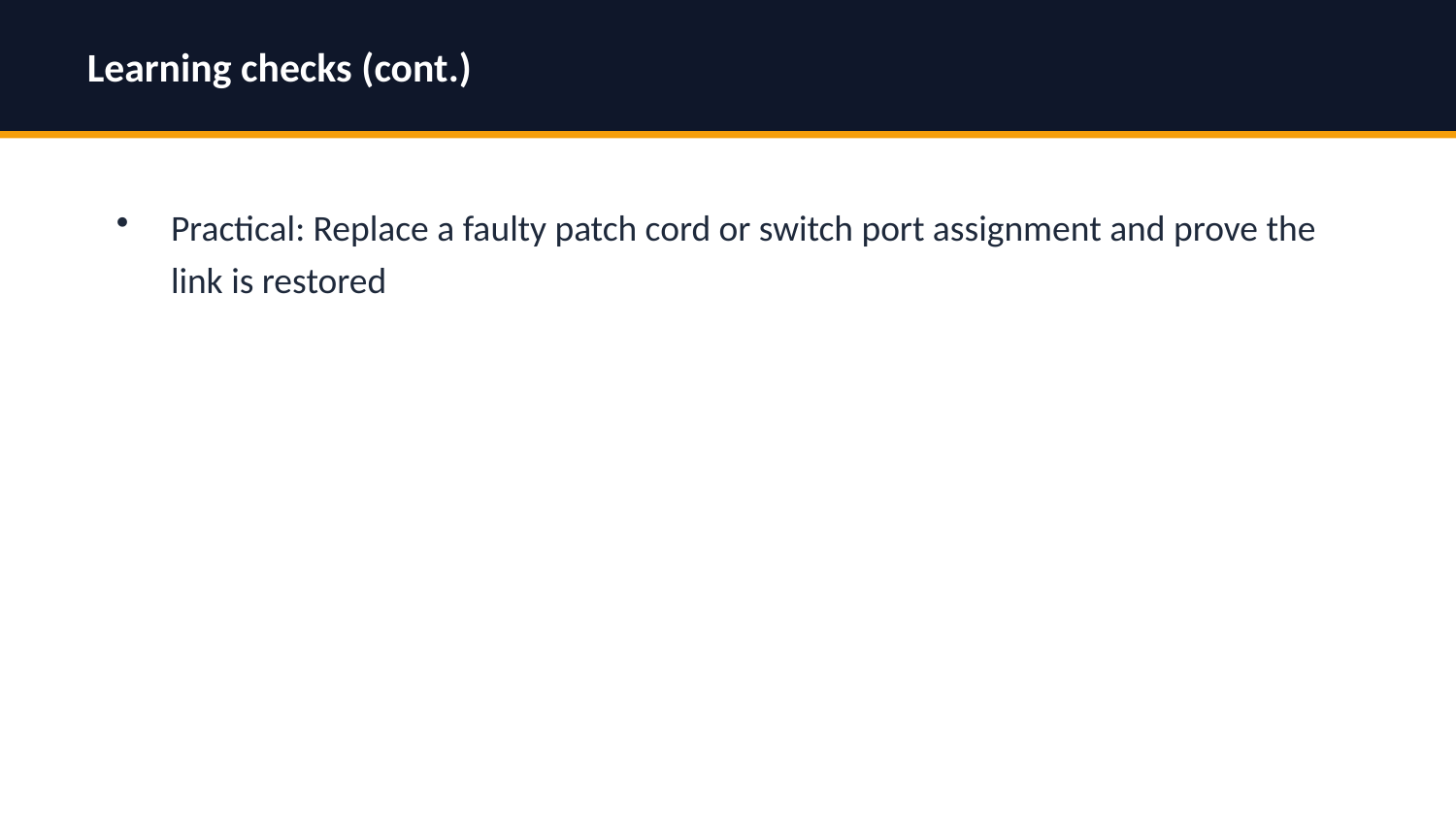

Learning checks (cont.)

Practical: Replace a faulty patch cord or switch port assignment and prove the link is restored